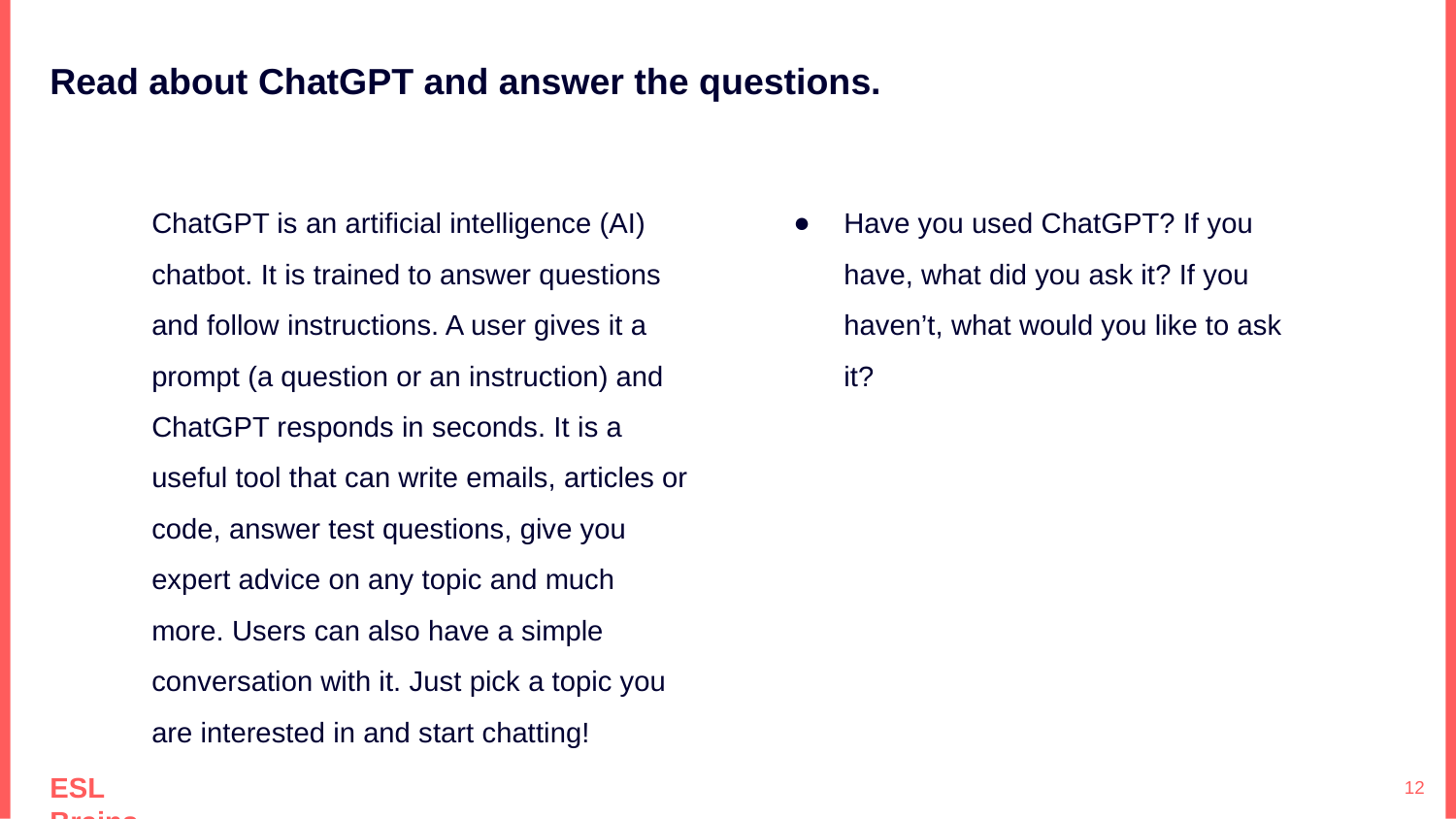

Read about ChatGPT and answer the questions.
ChatGPT is an artificial intelligence (AI) chatbot. It is trained to answer questions and follow instructions. A user gives it a prompt (a question or an instruction) and ChatGPT responds in seconds. It is a useful tool that can write emails, articles or code, answer test questions, give you expert advice on any topic and much more. Users can also have a simple conversation with it. Just pick a topic you are interested in and start chatting!
Have you used ChatGPT? If you have, what did you ask it? If you haven’t, what would you like to ask it?
12